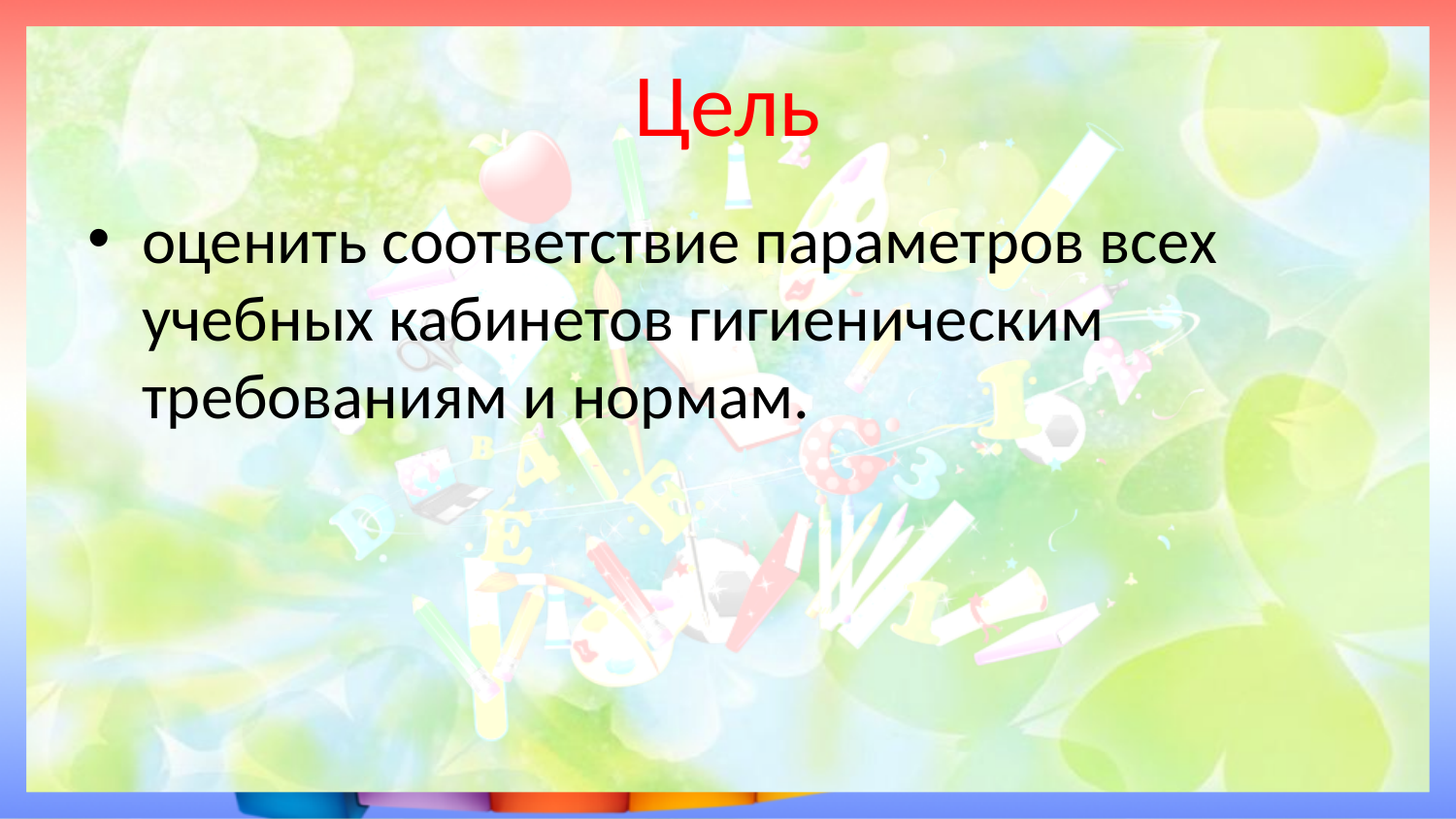

# Цель
оценить соответствие параметров всех учебных кабинетов гигиеническим требованиям и нормам.